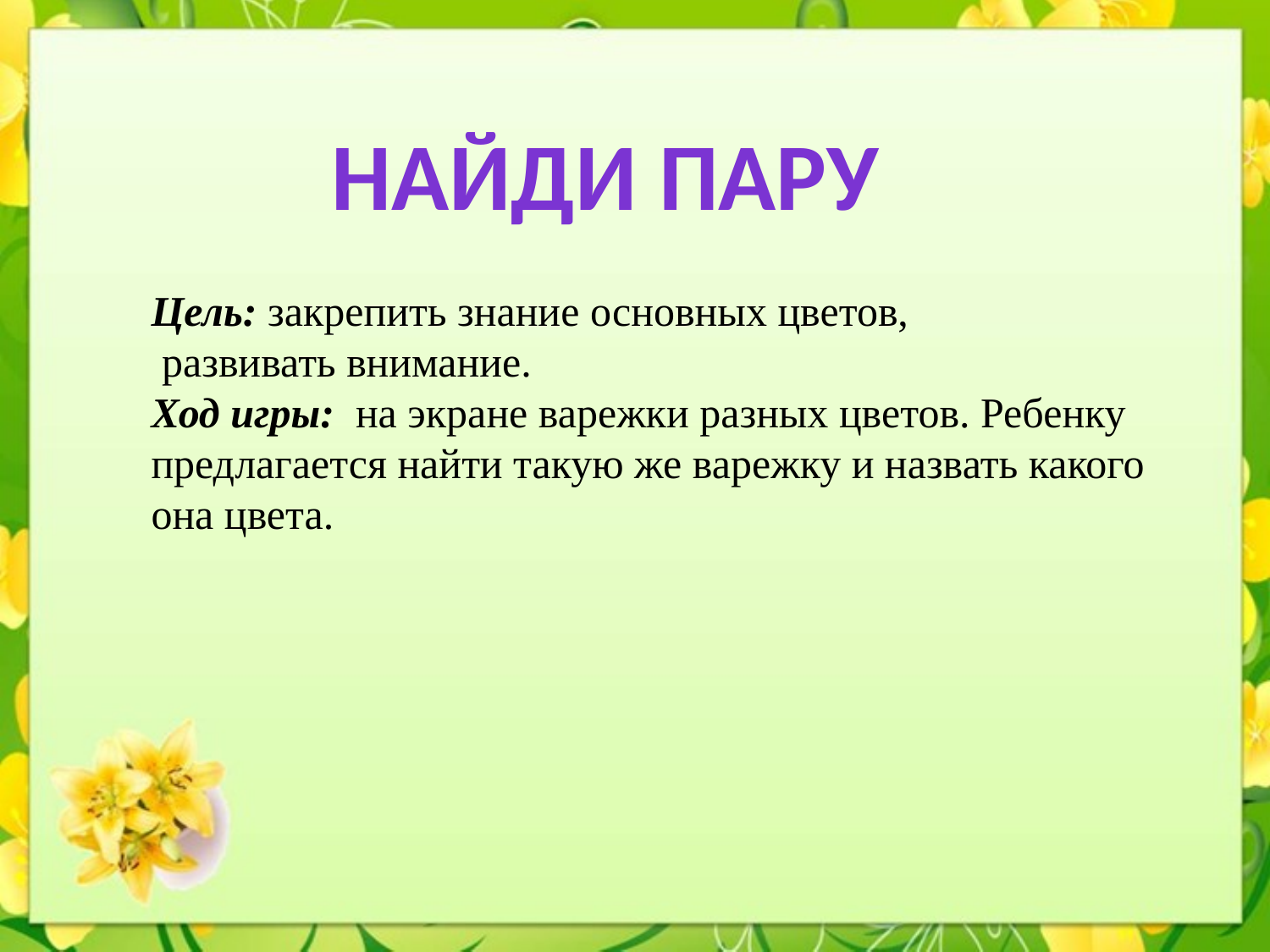

Найди пару
Цель: закрепить знание основных цветов,
 развивать внимание.
Ход игры:  на экране варежки разных цветов. Ребенку предлагается найти такую же варежку и назвать какого она цвета.